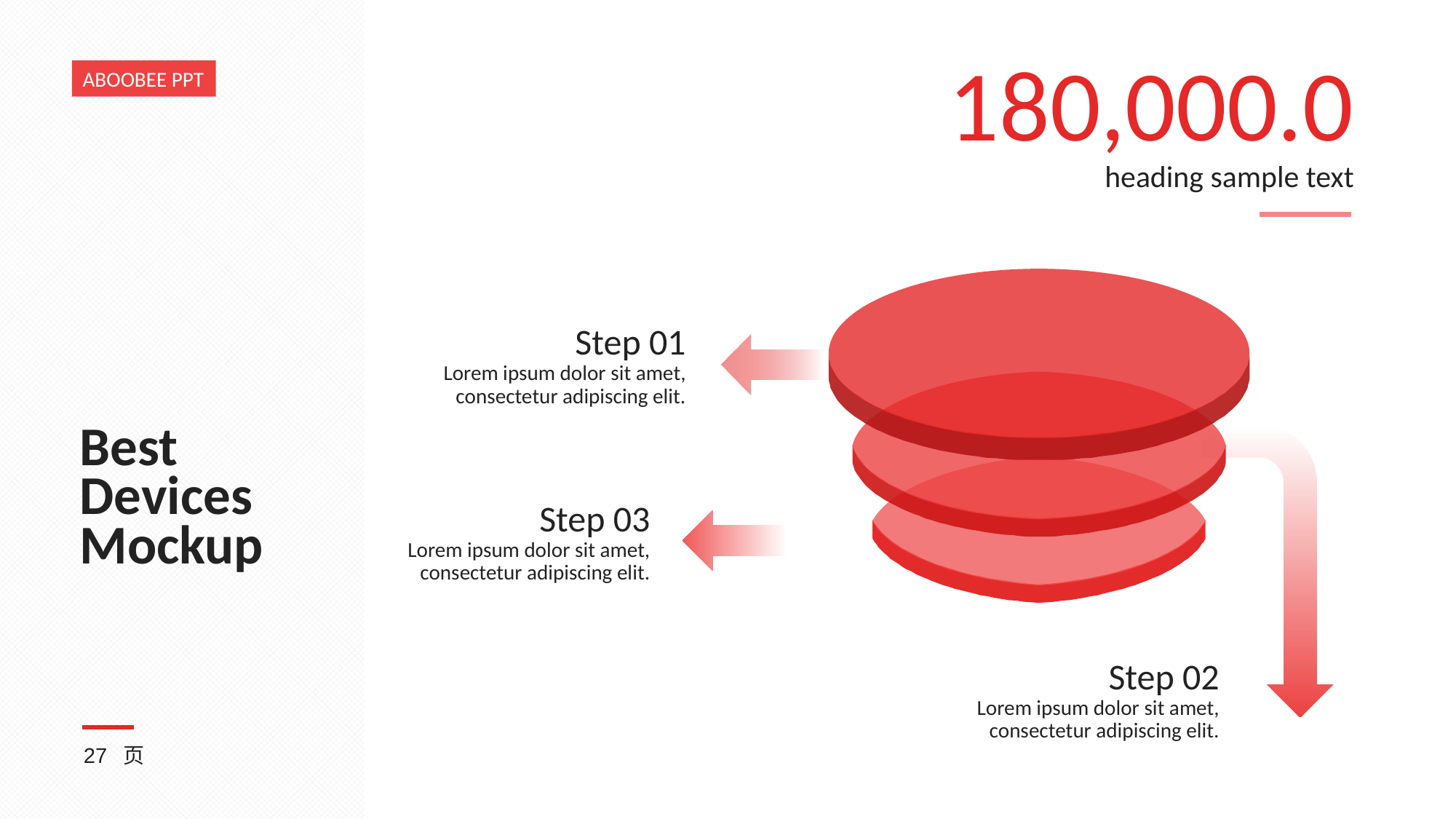

180,000.0
ABOOBEE PPT
heading sample text

Step 01
Lorem ipsum dolor sit amet, consectetur adipiscing elit.

# Best Devices Mockup

Step 03
Lorem ipsum dolor sit amet, consectetur adipiscing elit.

Step 02
Lorem ipsum dolor sit amet, consectetur adipiscing elit.